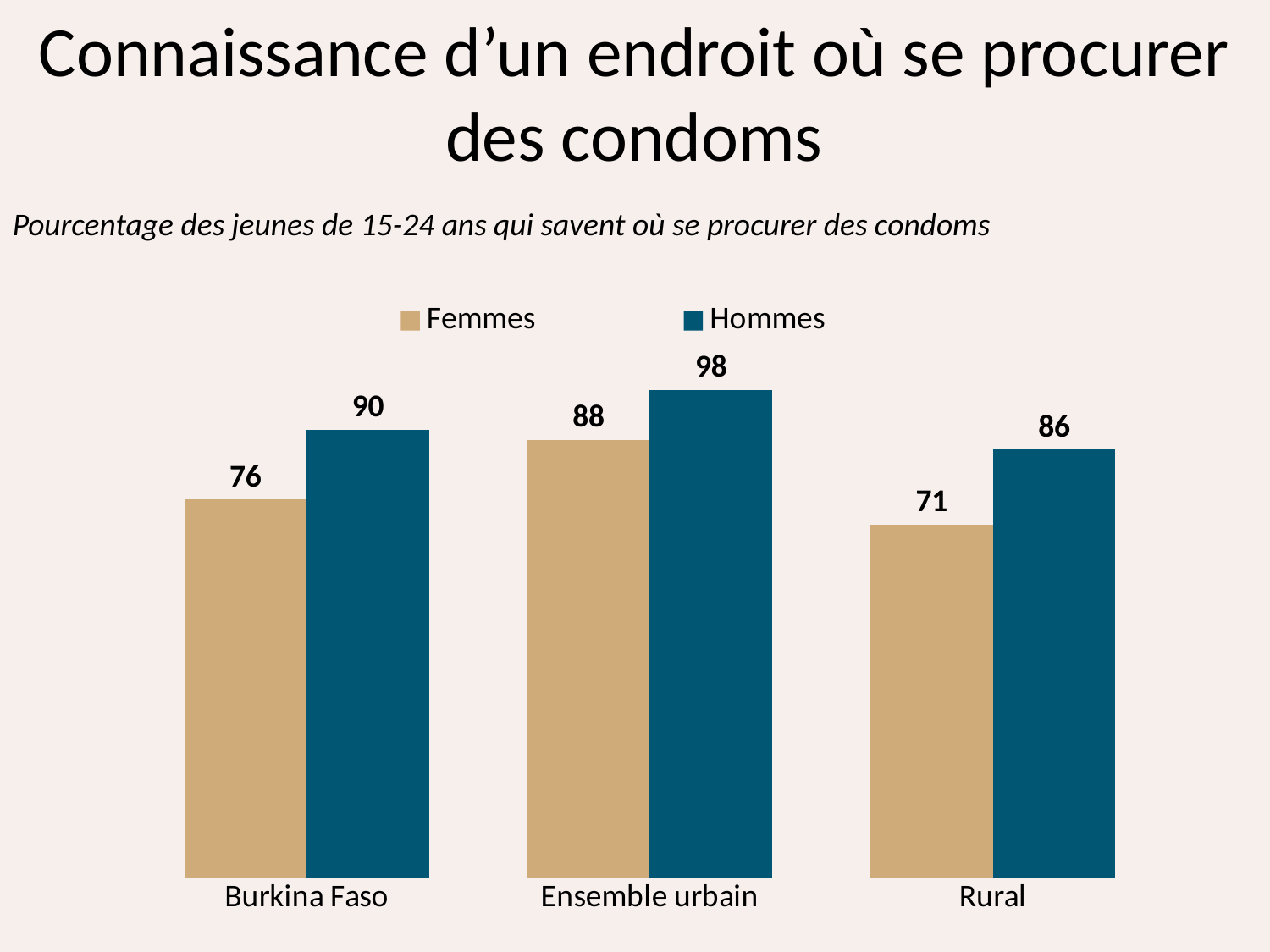

Connaissance d’un endroit où se procurer des condoms
Pourcentage des jeunes de 15-24 ans qui savent où se procurer des condoms

### Chart

| Category | Femmes  | Hommes  |
|---|---|---|
| Burkina Faso | 76.0 | 90.0 |
| Ensemble urbain | 88.0 | 98.0 |
| Rural | 71.0 | 86.0 |